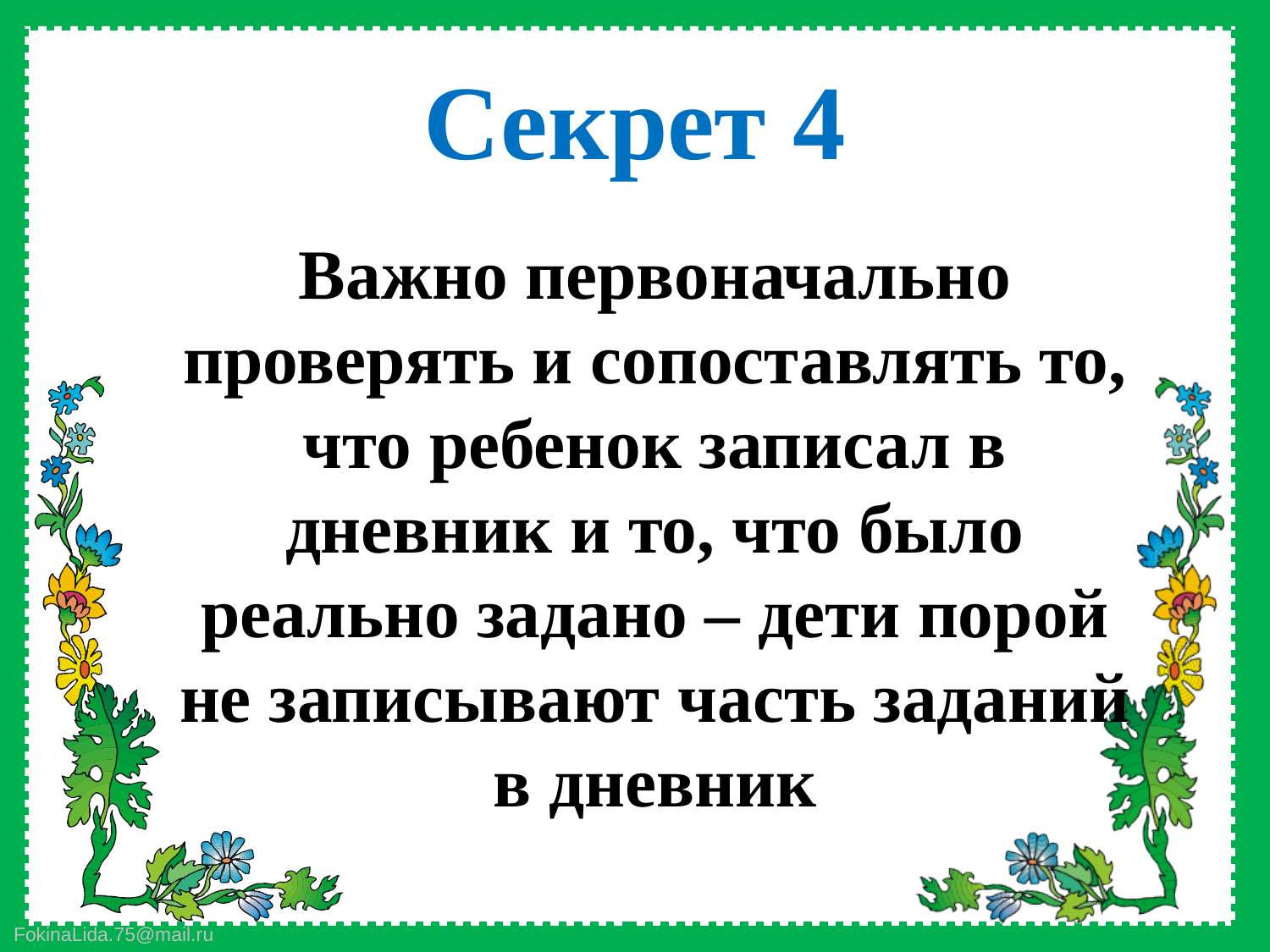

# Секрет 4
Важно первоначально проверять и сопоставлять то, что ребенок записал в дневник и то, что было реально задано – дети порой не записывают часть заданий в дневник